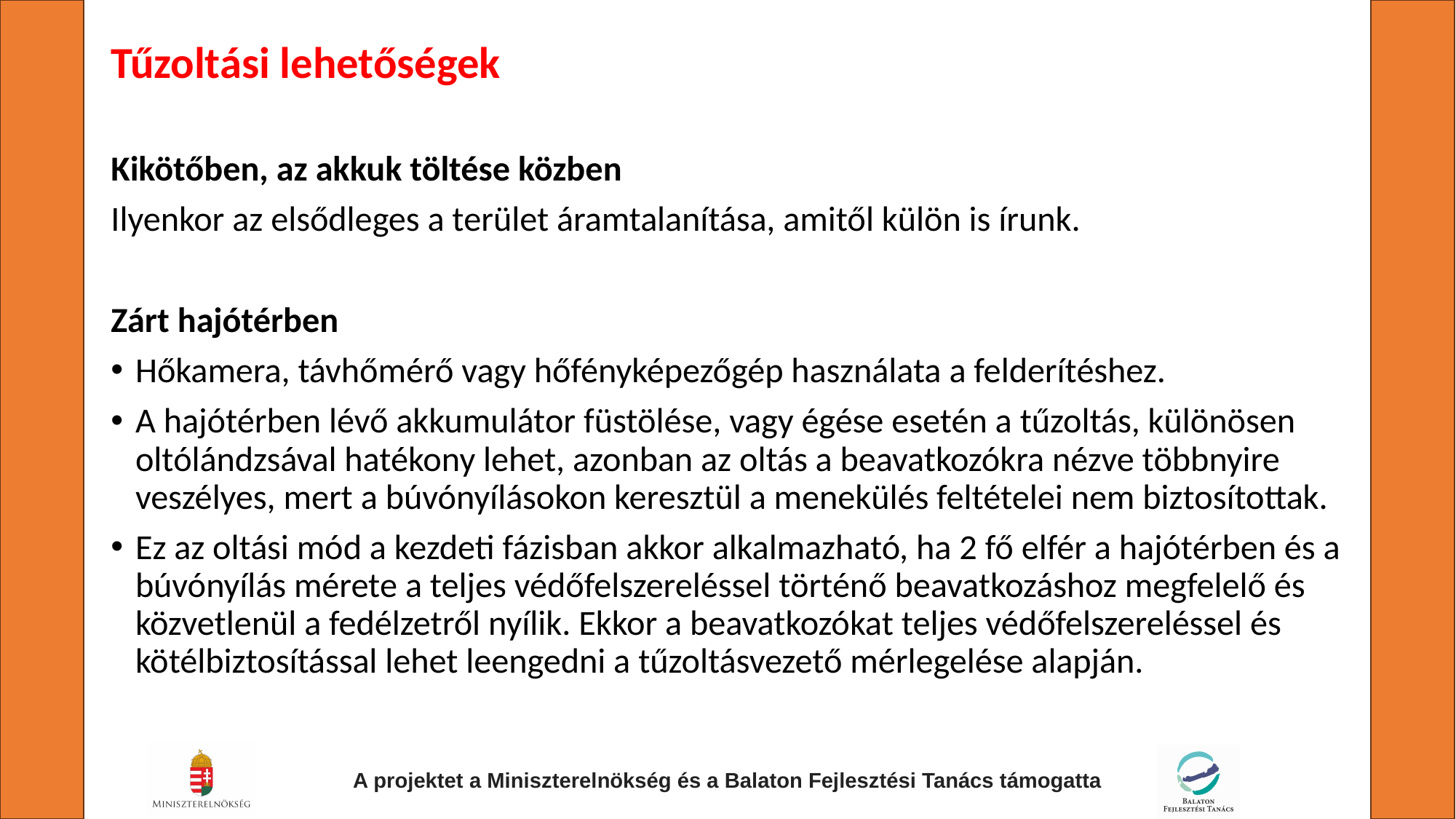

Tűzoltási lehetőségek

Kikötőben, az akkuk töltése közben
Ilyenkor az elsődleges a terület áramtalanítása, amitől külön is írunk.

Zárt hajótérben
Hőkamera, távhőmérő vagy hőfényképezőgép használata a felderítéshez.
A hajótérben lévő akkumulátor füstölése, vagy égése esetén a tűzoltás, különösen oltólándzsával hatékony lehet, azonban az oltás a beavatkozókra nézve többnyire veszélyes, mert a búvónyílásokon keresztül a menekülés feltételei nem biztosítottak.
Ez az oltási mód a kezdeti fázisban akkor alkalmazható, ha 2 fő elfér a hajótérben és a búvónyílás mérete a teljes védőfelszereléssel történő beavatkozáshoz megfelelő és közvetlenül a fedélzetről nyílik. Ekkor a beavatkozókat teljes védőfelszereléssel és kötélbiztosítással lehet leengedni a tűzoltásvezető mérlegelése alapján.